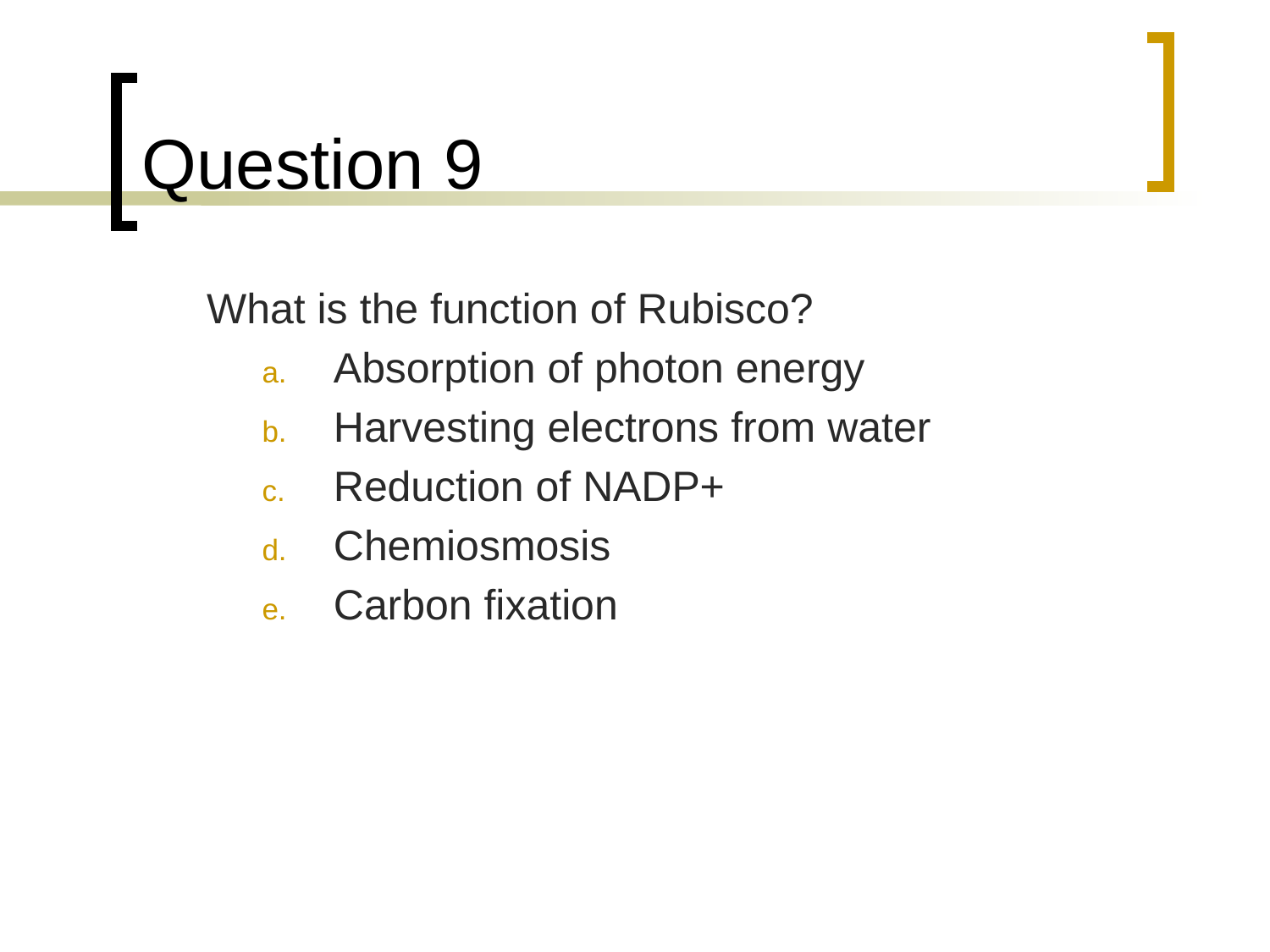

# Question 9
	What is the function of Rubisco?
Absorption of photon energy
Harvesting electrons from water
Reduction of NADP+
Chemiosmosis
Carbon fixation